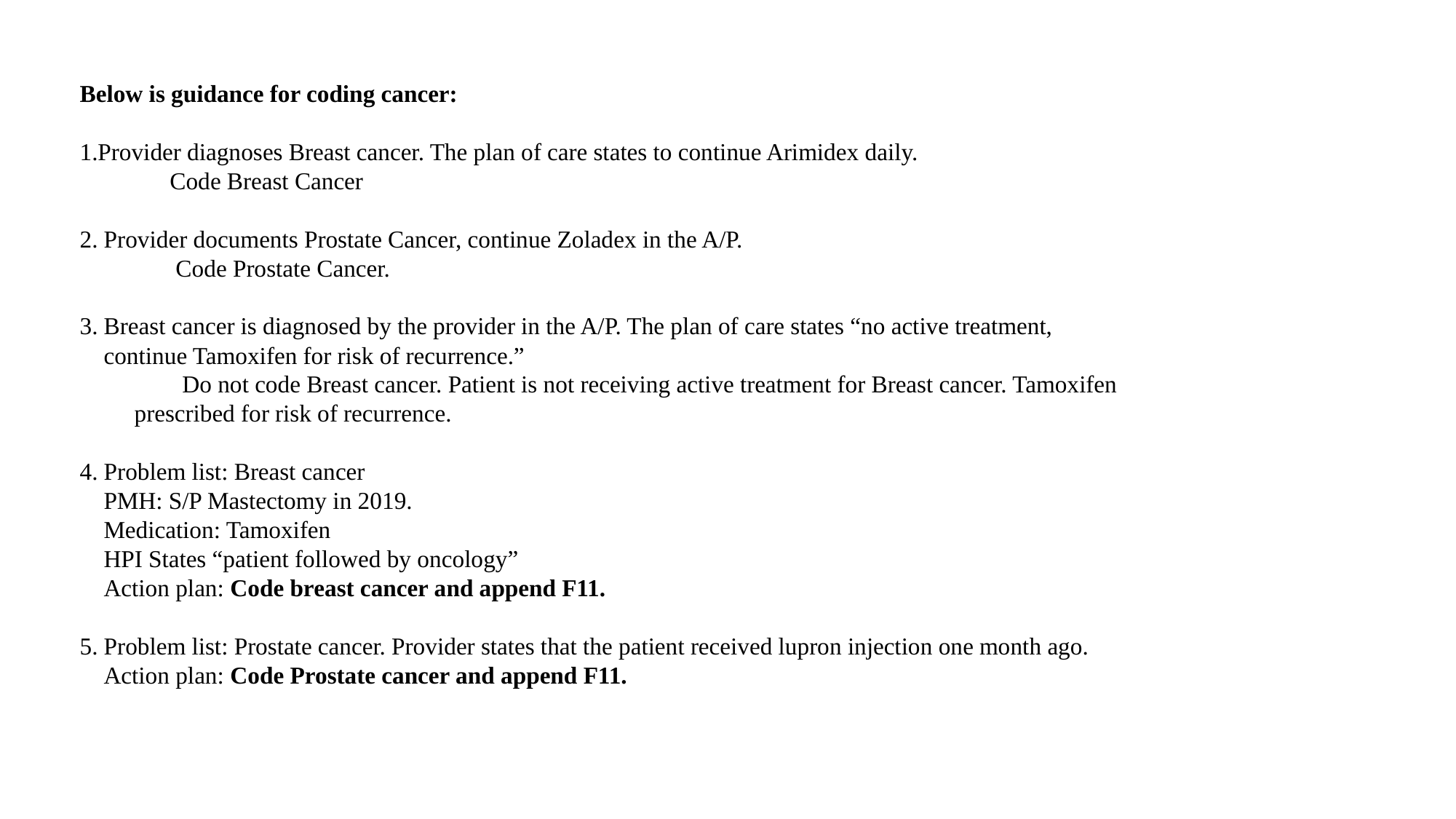

Below is guidance for coding cancer:

Provider diagnoses Breast cancer. The plan of care states to continue Arimidex daily.
               Code Breast Cancer

2. Provider documents Prostate Cancer, continue Zoladex in the A/P.
                Code Prostate Cancer.

3. Breast cancer is diagnosed by the provider in the A/P. The plan of care states “no active treatment,
    continue Tamoxifen for risk of recurrence.”
        Do not code Breast cancer. Patient is not receiving active treatment for Breast cancer. Tamoxifen  prescribed for risk of recurrence.

4. Problem list: Breast cancer
    PMH: S/P Mastectomy in 2019.
    Medication: Tamoxifen
    HPI States “patient followed by oncology”
    Action plan: Code breast cancer and append F11.

5. Problem list: Prostate cancer. Provider states that the patient received lupron injection one month ago.
    Action plan: Code Prostate cancer and append F11.